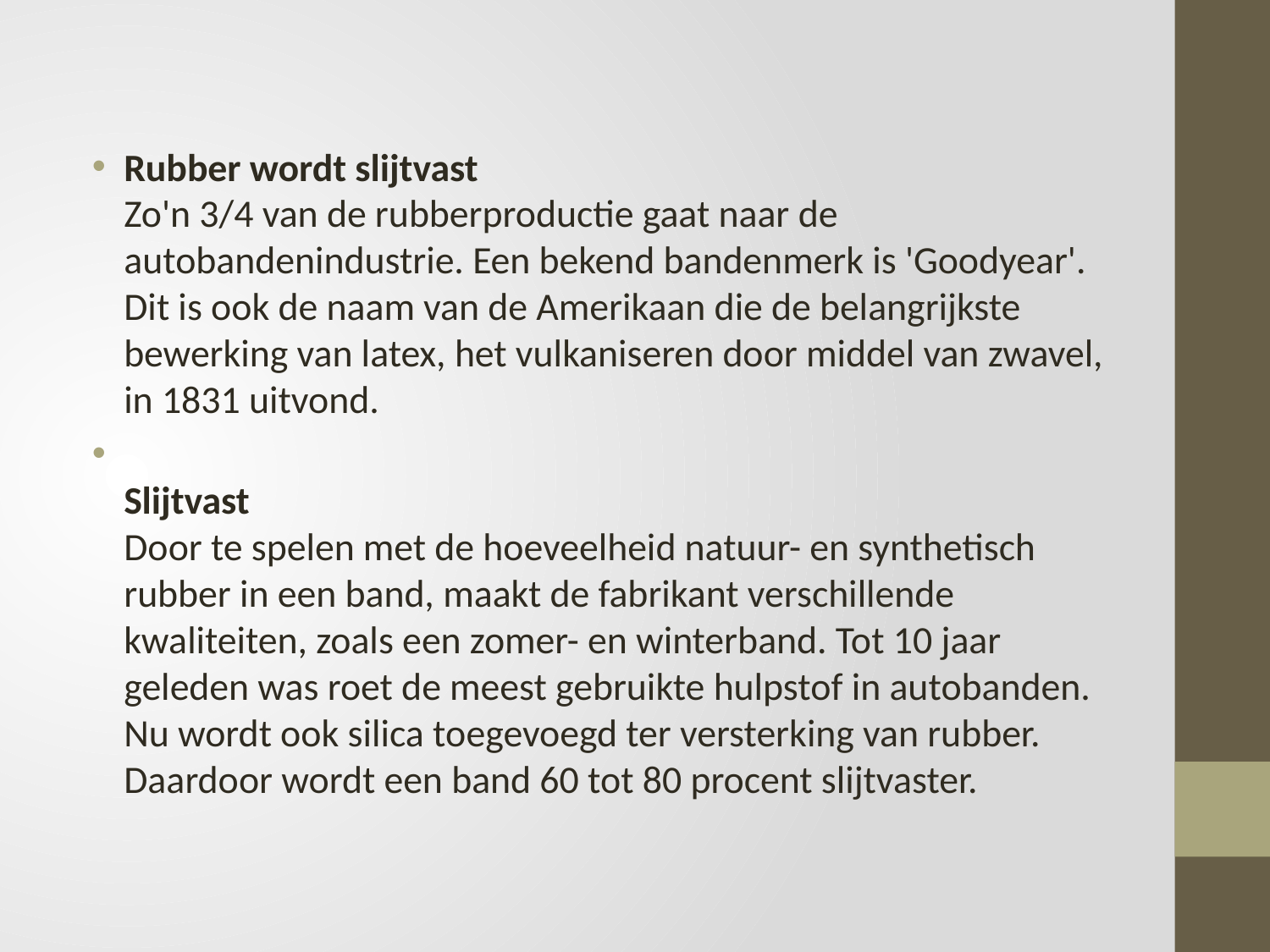

#
Rubber wordt slijtvast
Zo'n 3/4 van de rubberproductie gaat naar de autobandenindustrie. Een bekend bandenmerk is 'Goodyear'. Dit is ook de naam van de Amerikaan die de belangrijkste bewerking van latex, het vulkaniseren door middel van zwavel, in 1831 uitvond.
Slijtvast
Door te spelen met de hoeveelheid natuur- en synthetisch rubber in een band, maakt de fabrikant verschillende kwaliteiten, zoals een zomer- en winterband. Tot 10 jaar geleden was roet de meest gebruikte hulpstof in autobanden. Nu wordt ook silica toegevoegd ter versterking van rubber. Daardoor wordt een band 60 tot 80 procent slijtvaster.